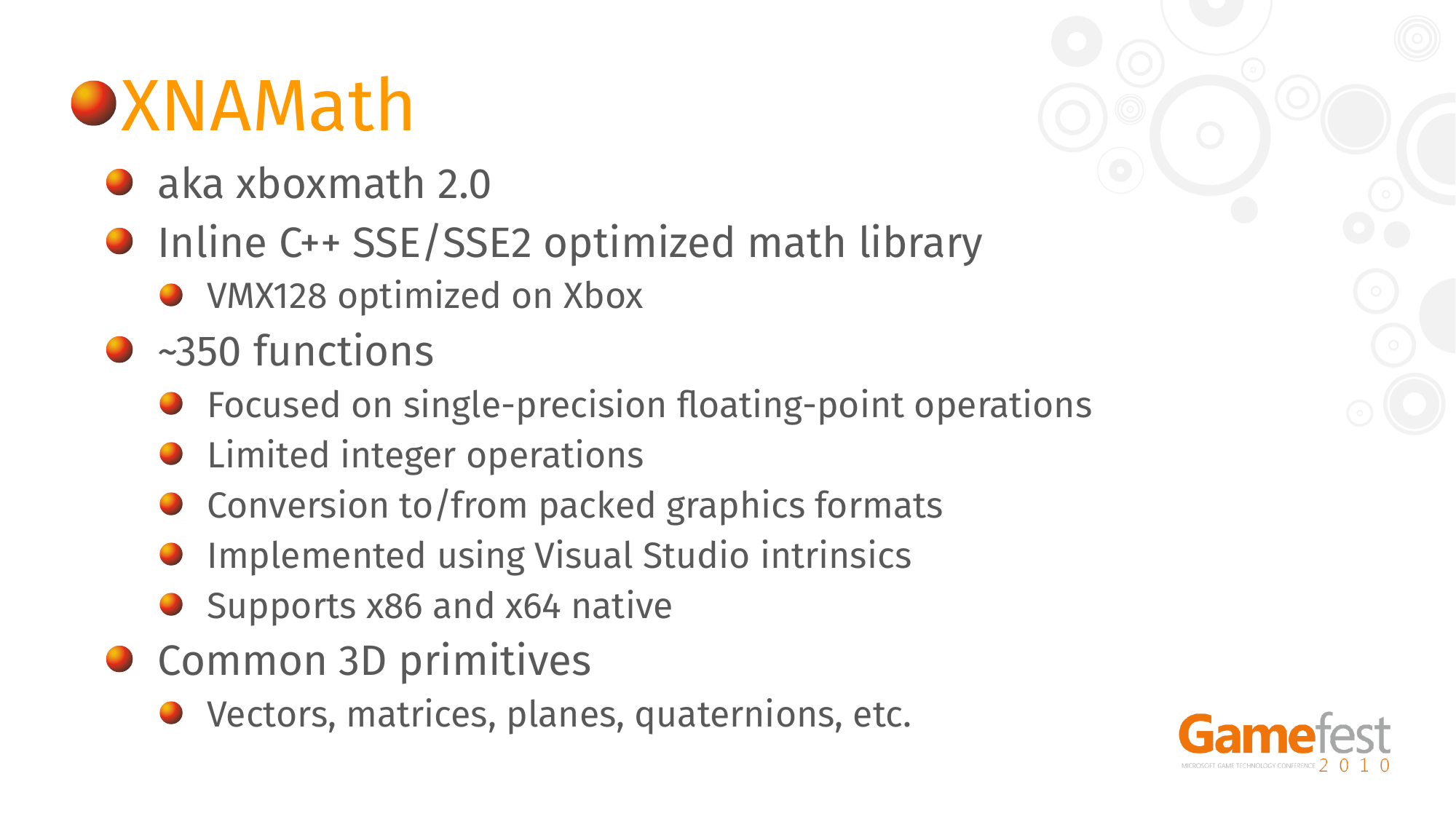

XNAMath
aka xboxmath 2.0
Inline C++ SSE/SSE2 optimized math library
VMX128 optimized on Xbox
~350 functions
Focused on single-precision floating-point operations
Limited integer operations
Conversion to/from packed graphics formats
Implemented using Visual Studio intrinsics
Supports x86 and x64 native
Common 3D primitives
Vectors, matrices, planes, quaternions, etc.